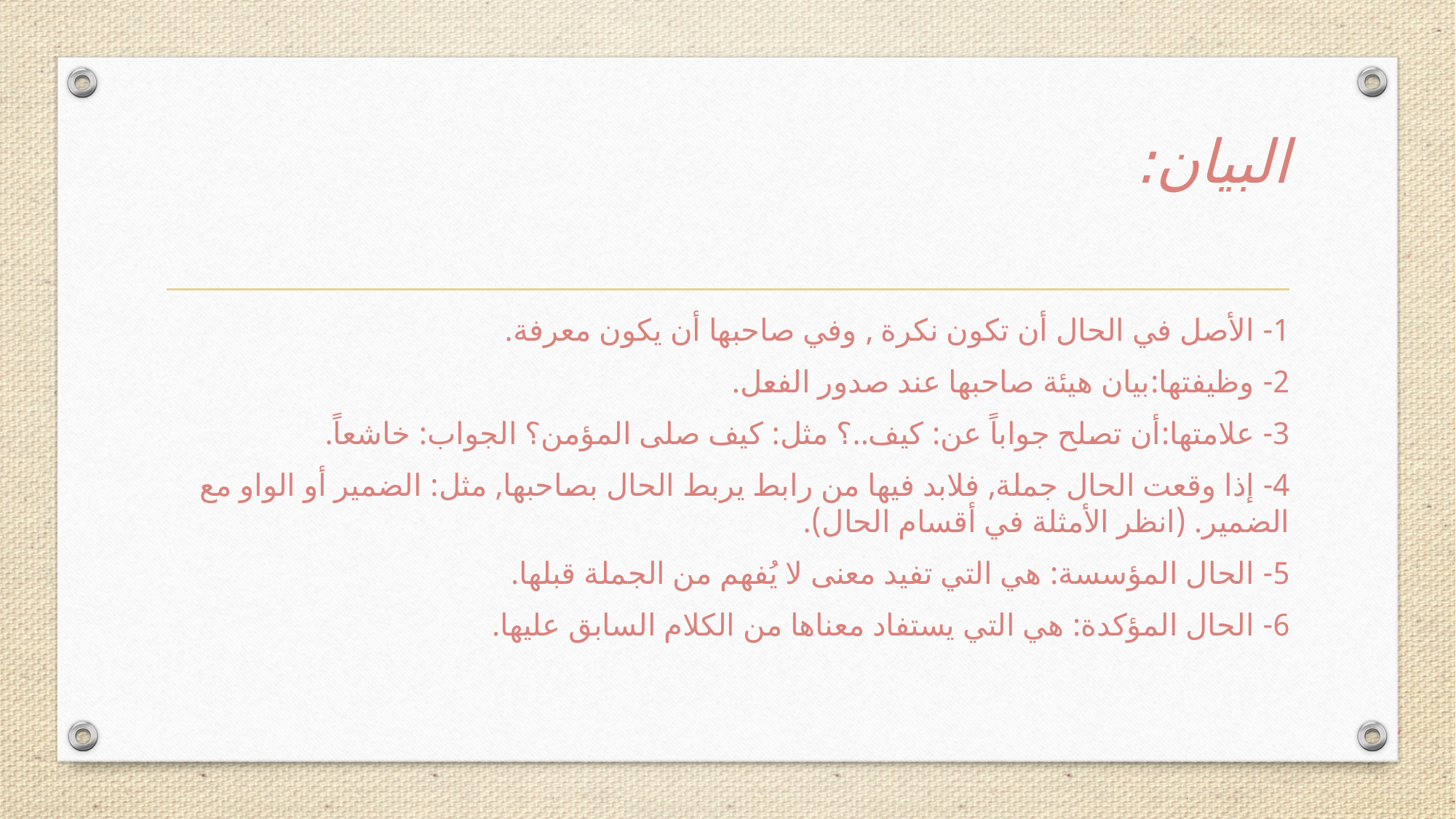

# البيان:
1- الأصل في الحال أن تكون نكرة , وفي صاحبها أن يكون معرفة.
2- وظيفتها:بيان هيئة صاحبها عند صدور الفعل.
3- علامتها:أن تصلح جواباً عن: كيف..؟ مثل: كيف صلى المؤمن؟ الجواب: خاشعاً.
4- إذا وقعت الحال جملة, فلابد فيها من رابط يربط الحال بصاحبها, مثل: الضمير أو الواو مع الضمير. (انظر الأمثلة في أقسام الحال).
5- الحال المؤسسة: هي التي تفيد معنى لا يُفهم من الجملة قبلها.
6- الحال المؤكدة: هي التي يستفاد معناها من الكلام السابق عليها.